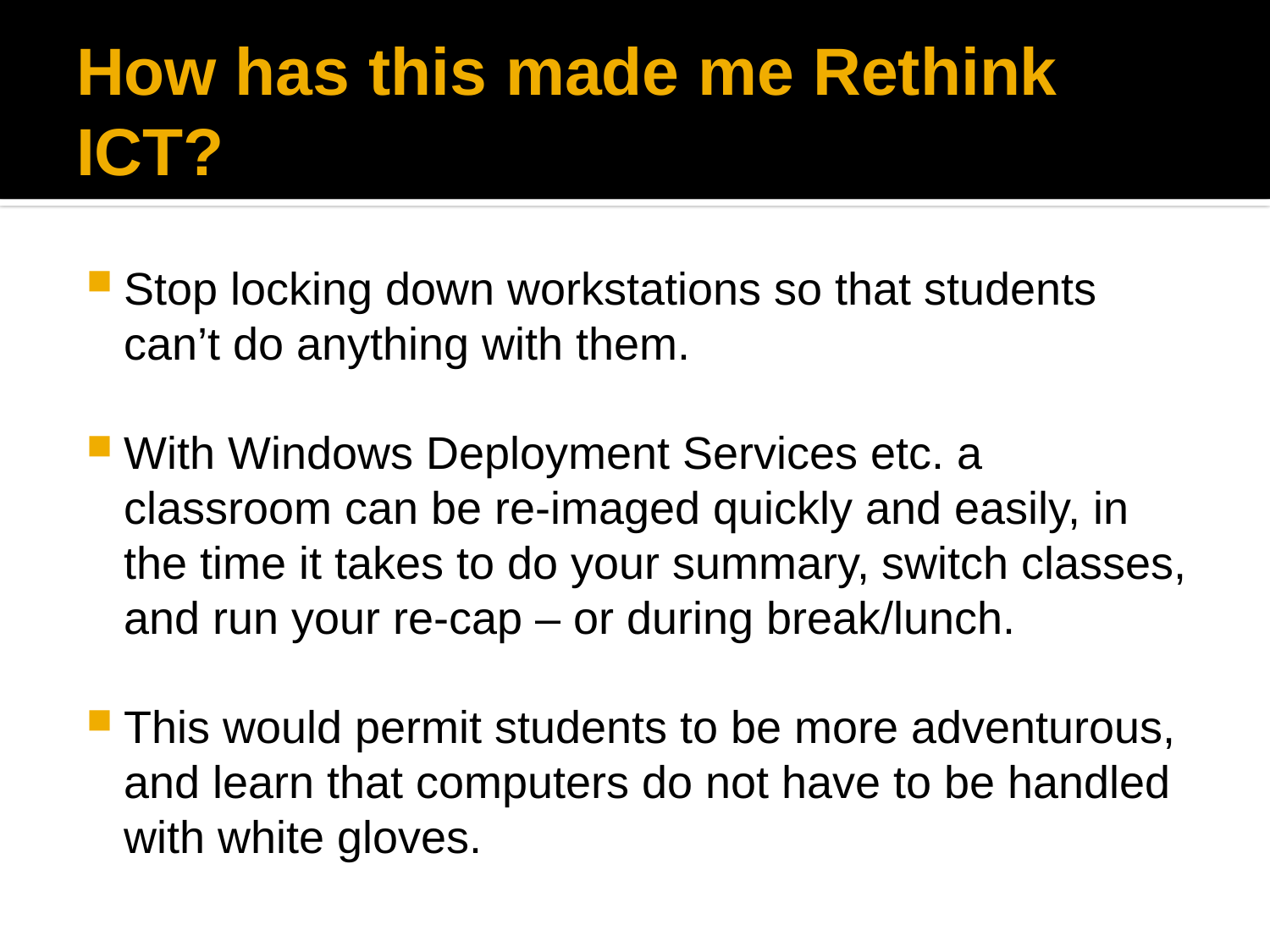

# How has this made me Rethink ICT?
Stop locking down workstations so that students can’t do anything with them.

With Windows Deployment Services etc. a classroom can be re-imaged quickly and easily, in the time it takes to do your summary, switch classes, and run your re-cap – or during break/lunch.

This would permit students to be more adventurous, and learn that computers do not have to be handled with white gloves.